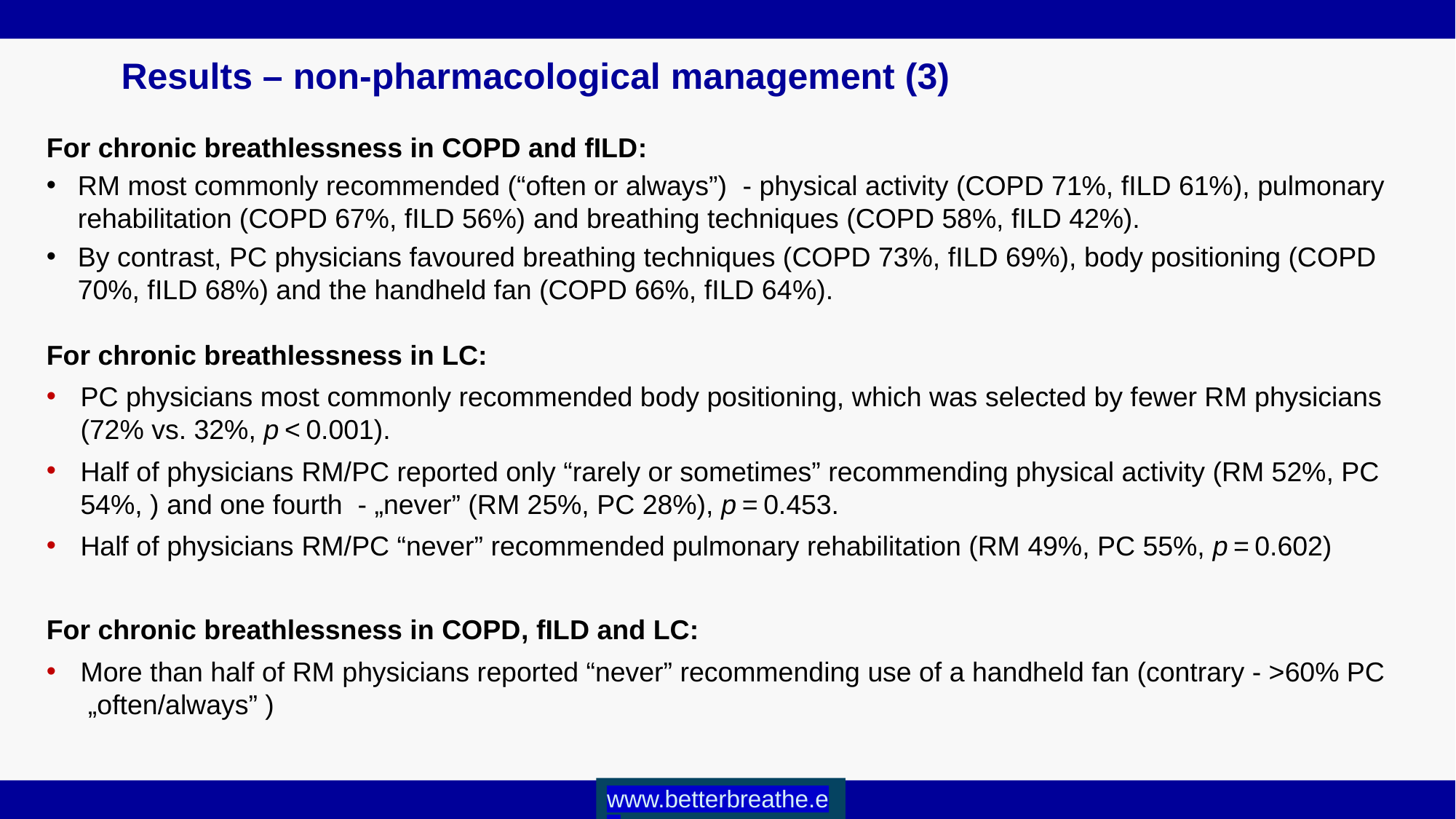

# Results – non-pharmacological management (3)
For chronic breathlessness in COPD and fILD:
RM most commonly recommended (“often or always”)  - physical activity (COPD 71%, fILD 61%), pulmonary rehabilitation (COPD 67%, fILD 56%) and breathing techniques (COPD 58%, fILD 42%).
By contrast, PC physicians favoured breathing techniques (COPD 73%, fILD 69%), body positioning (COPD 70%, fILD 68%) and the handheld fan (COPD 66%, fILD 64%).
For chronic breathlessness in LC:
PC physicians most commonly recommended body positioning, which was selected by fewer RM physicians (72% vs. 32%, p < 0.001).
Half of physicians RM/PC reported only “rarely or sometimes” recommending physical activity (RM 52%, PC 54%, ) and one fourth  - „never” (RM 25%, PC 28%), p = 0.453.
Half of physicians RM/PC “never” recommended pulmonary rehabilitation (RM 49%, PC 55%, p = 0.602)

For chronic breathlessness in COPD, fILD and LC:
More than half of RM physicians reported “never” recommending use of a handheld fan (contrary - >60% PC  „often/always” )
www.betterbreathe.eu